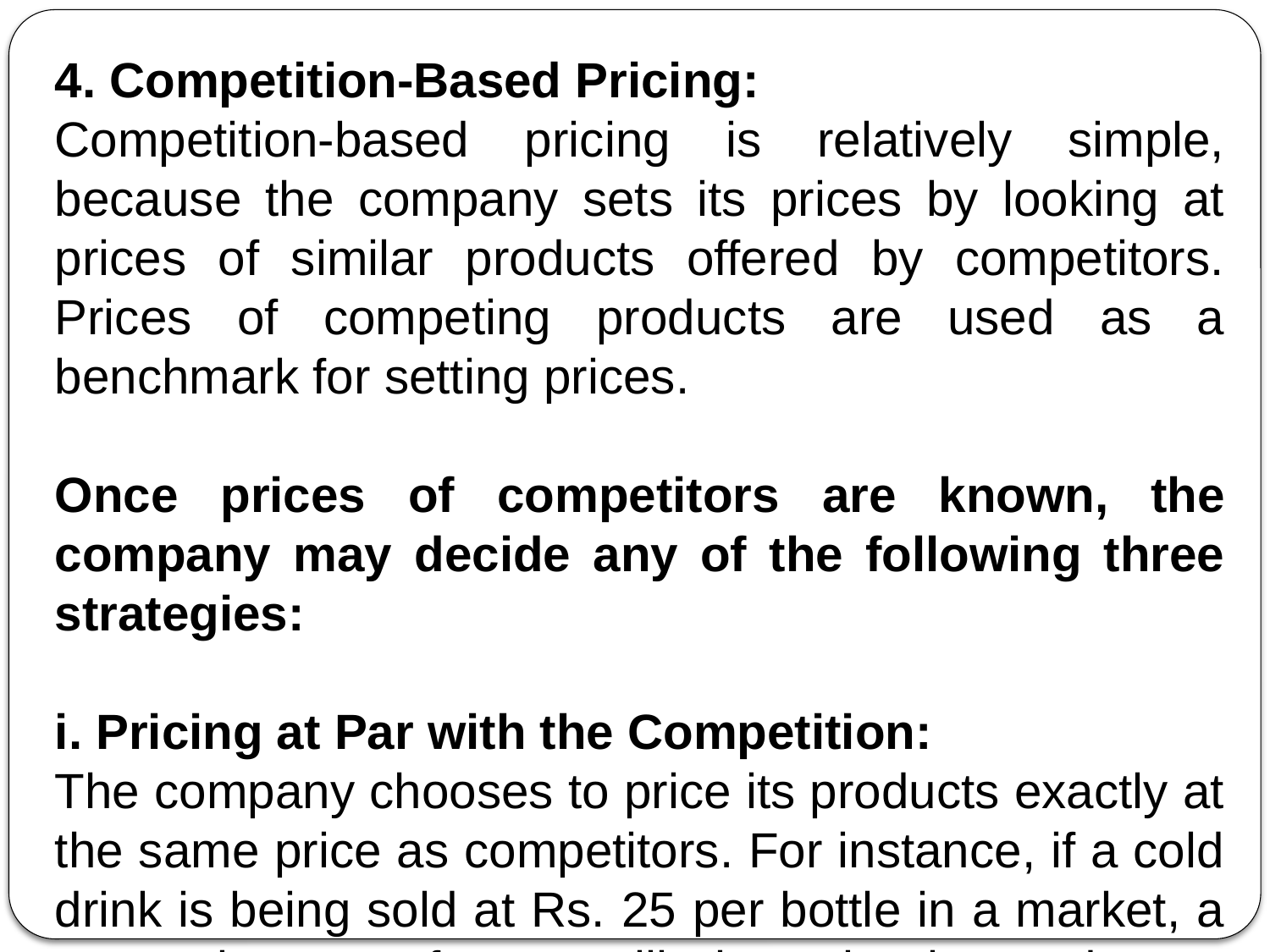

4. Competition-Based Pricing:
Competition-based pricing is relatively simple, because the company sets its prices by looking at prices of similar products offered by competitors. Prices of competing products are used as a benchmark for setting prices.

Once prices of competitors are known, the company may decide any of the following three strategies:

i. Pricing at Par with the Competition:
The company chooses to price its products exactly at the same price as competitors. For instance, if a cold drink is being sold at Rs. 25 per bottle in a market, a competing manufacture will also price its product at Rs. 25 per bottle.